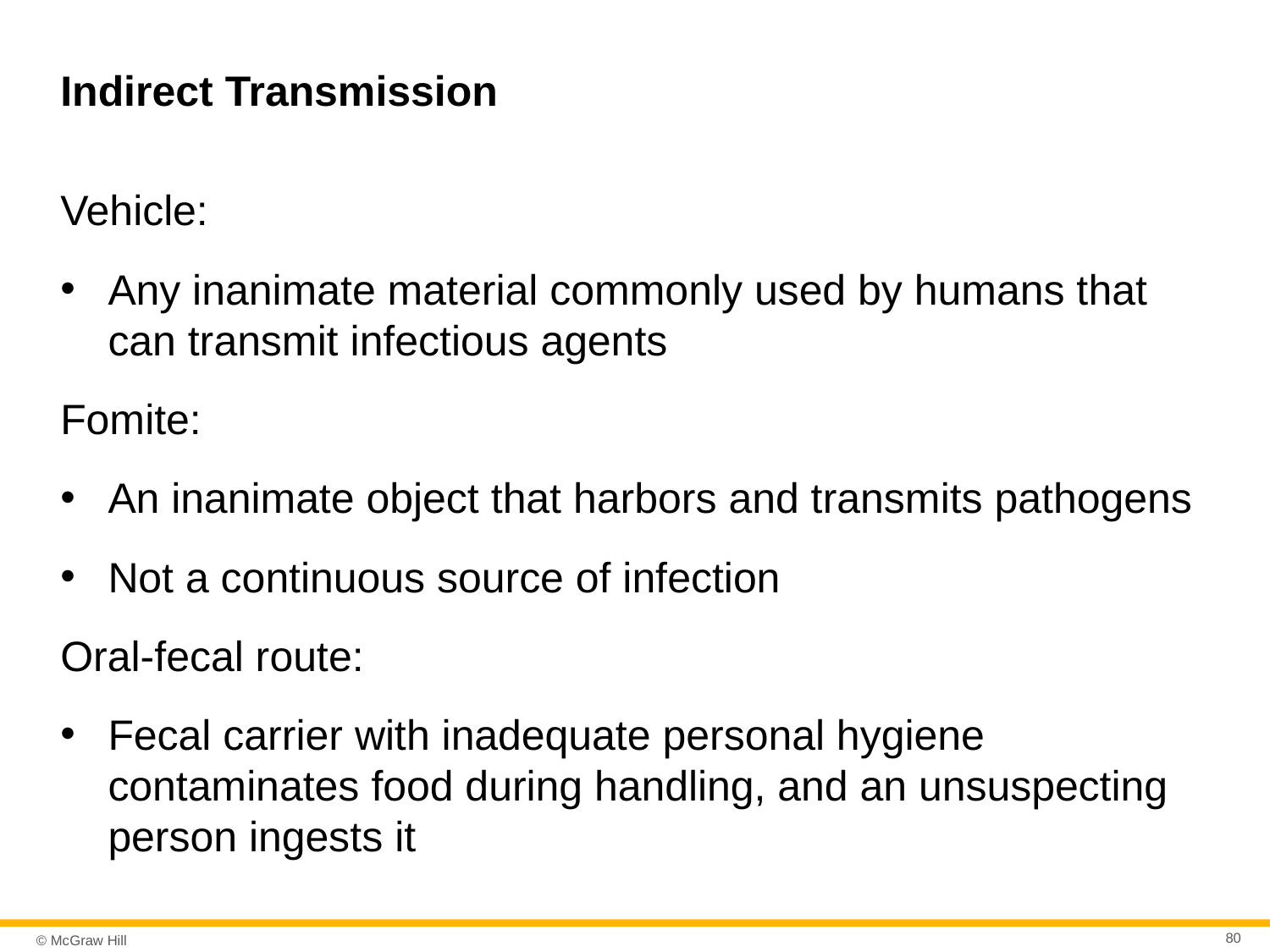

# Indirect Transmission
Vehicle:
Any inanimate material commonly used by humans that can transmit infectious agents
Fomite:
An inanimate object that harbors and transmits pathogens
Not a continuous source of infection
Oral-fecal route:
Fecal carrier with inadequate personal hygiene contaminates food during handling, and an unsuspecting person ingests it